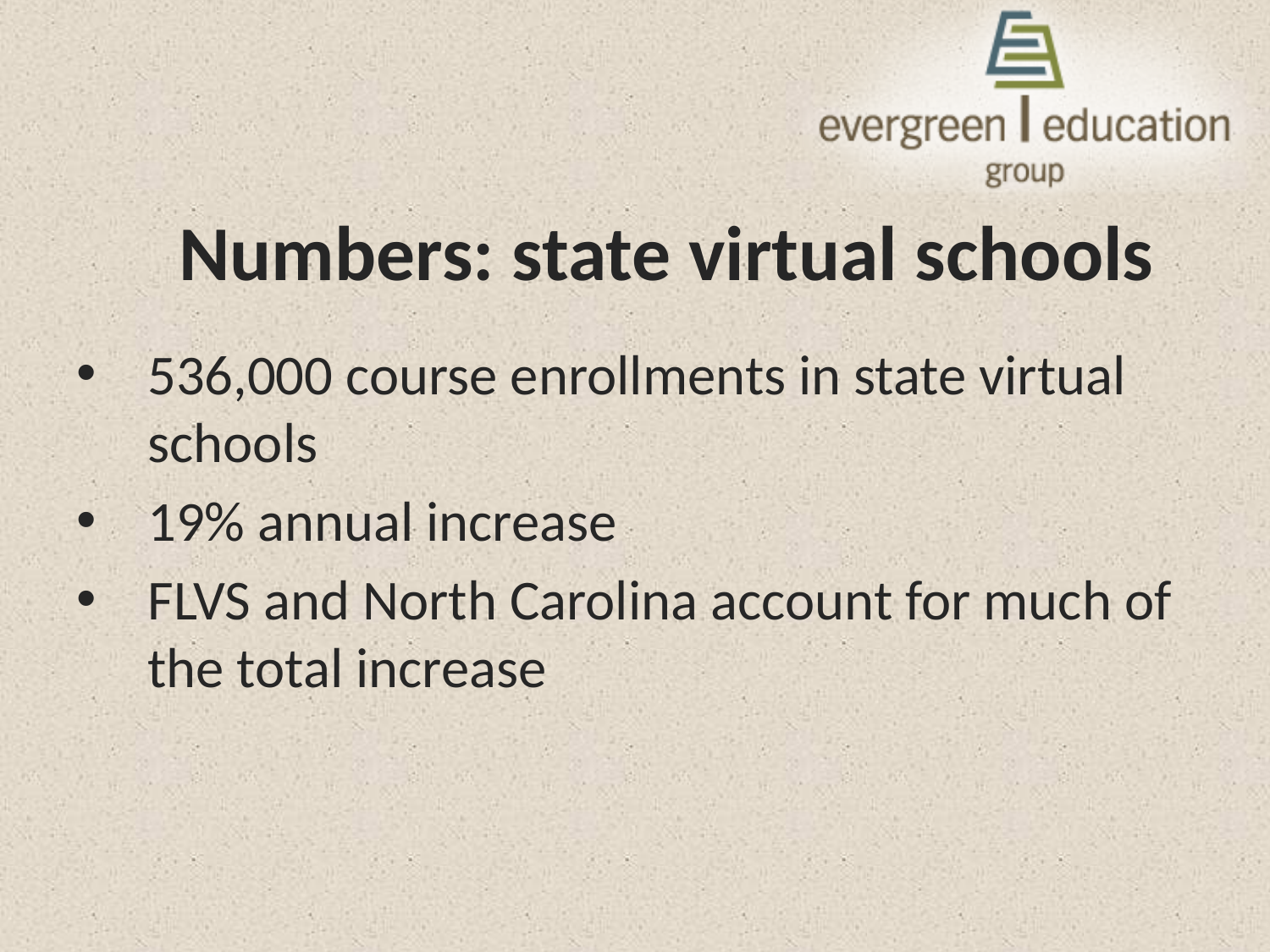

# Numbers: state virtual schools
536,000 course enrollments in state virtual schools
19% annual increase
FLVS and North Carolina account for much of the total increase